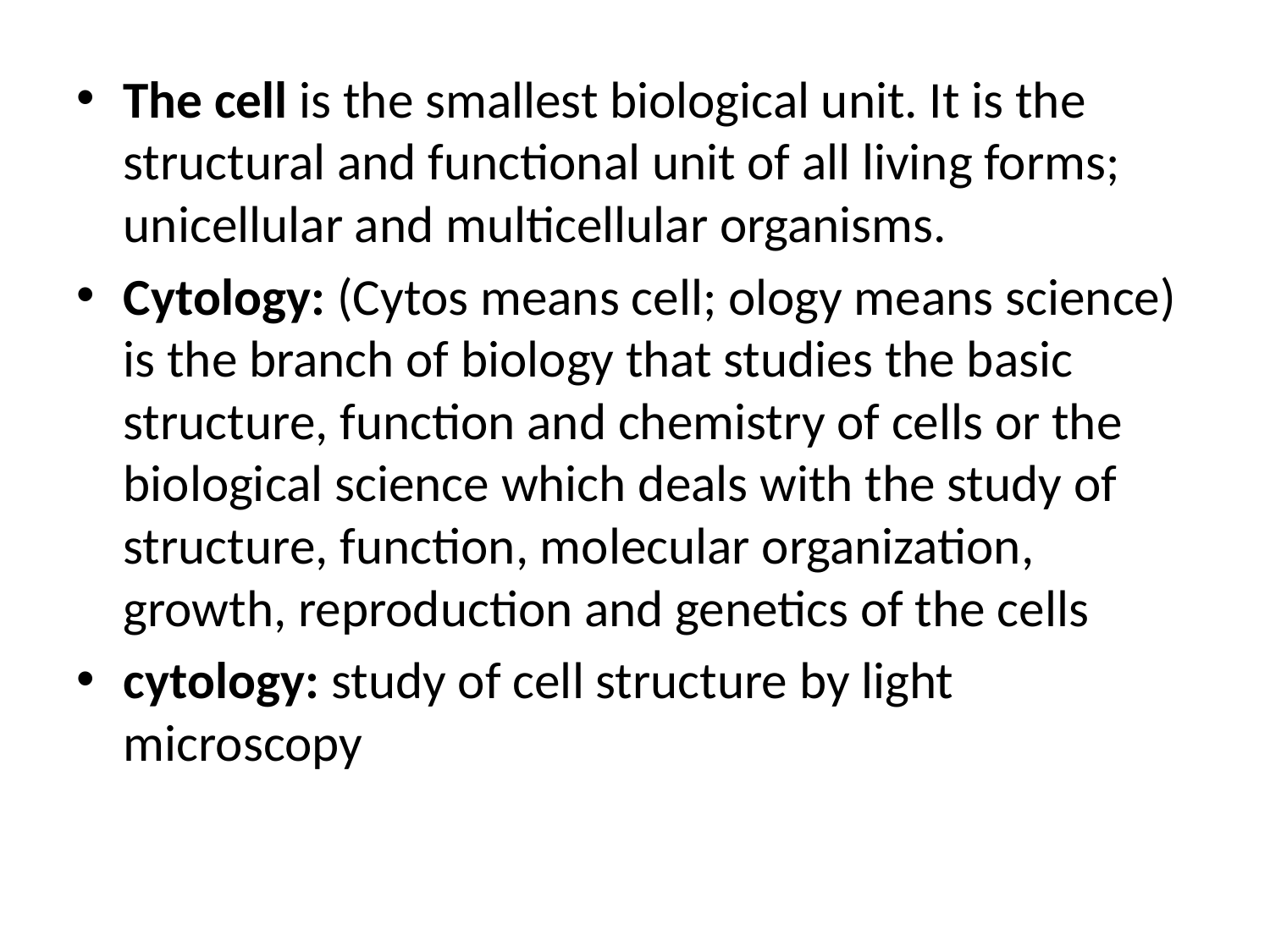

#
The cell is the smallest biological unit. It is the structural and functional unit of all living forms; unicellular and multicellular organisms.
Cytology: (Cytos means cell; ology means science) is the branch of biology that studies the basic structure, function and chemistry of cells or the biological science which deals with the study of  structure, function, molecular organization, growth, reproduction and genetics of the cells
cytology: study of cell structure by light microscopy